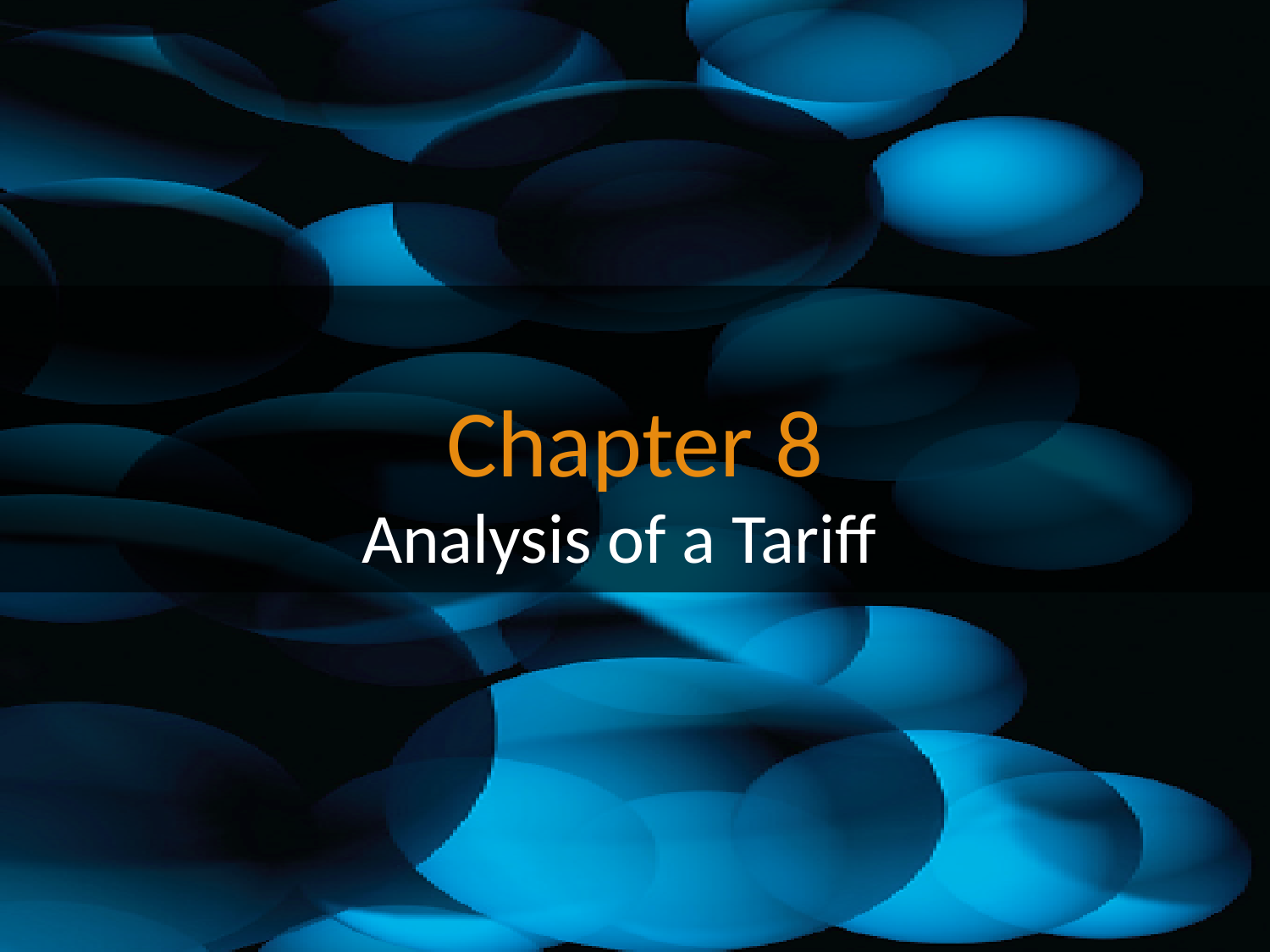

# Chapter 8
Analysis of a Tariff